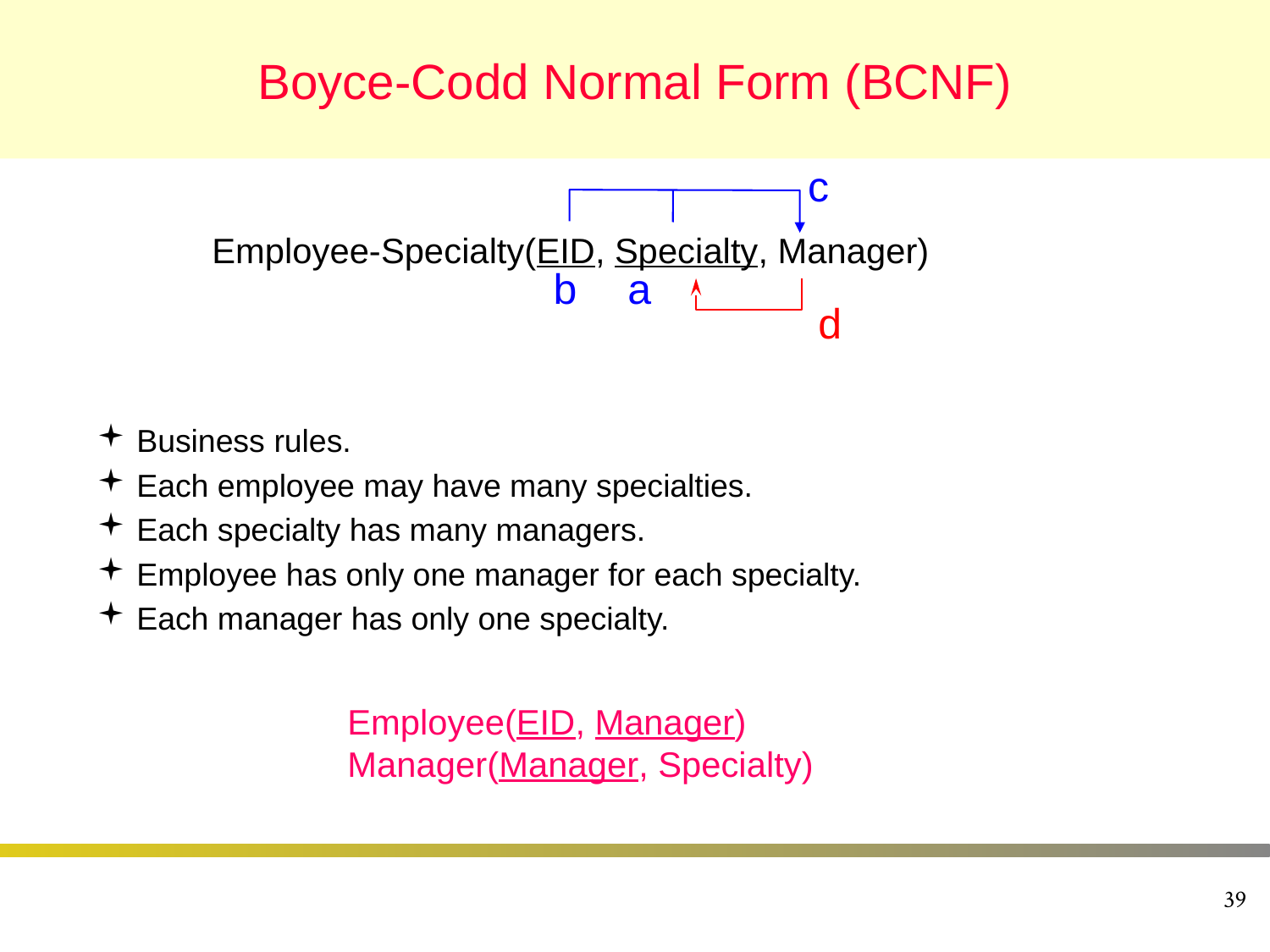

# Boyce-Codd Normal Form (BCNF)
c

Employee-Specialty(EID, Specialty, Manager)
b
a

d
Business rules.
Each employee may have many specialties.
Each specialty has many managers.
Employee has only one manager for each specialty.
Each manager has only one specialty.
Employee(EID, Manager)
Manager(Manager, Specialty)
39